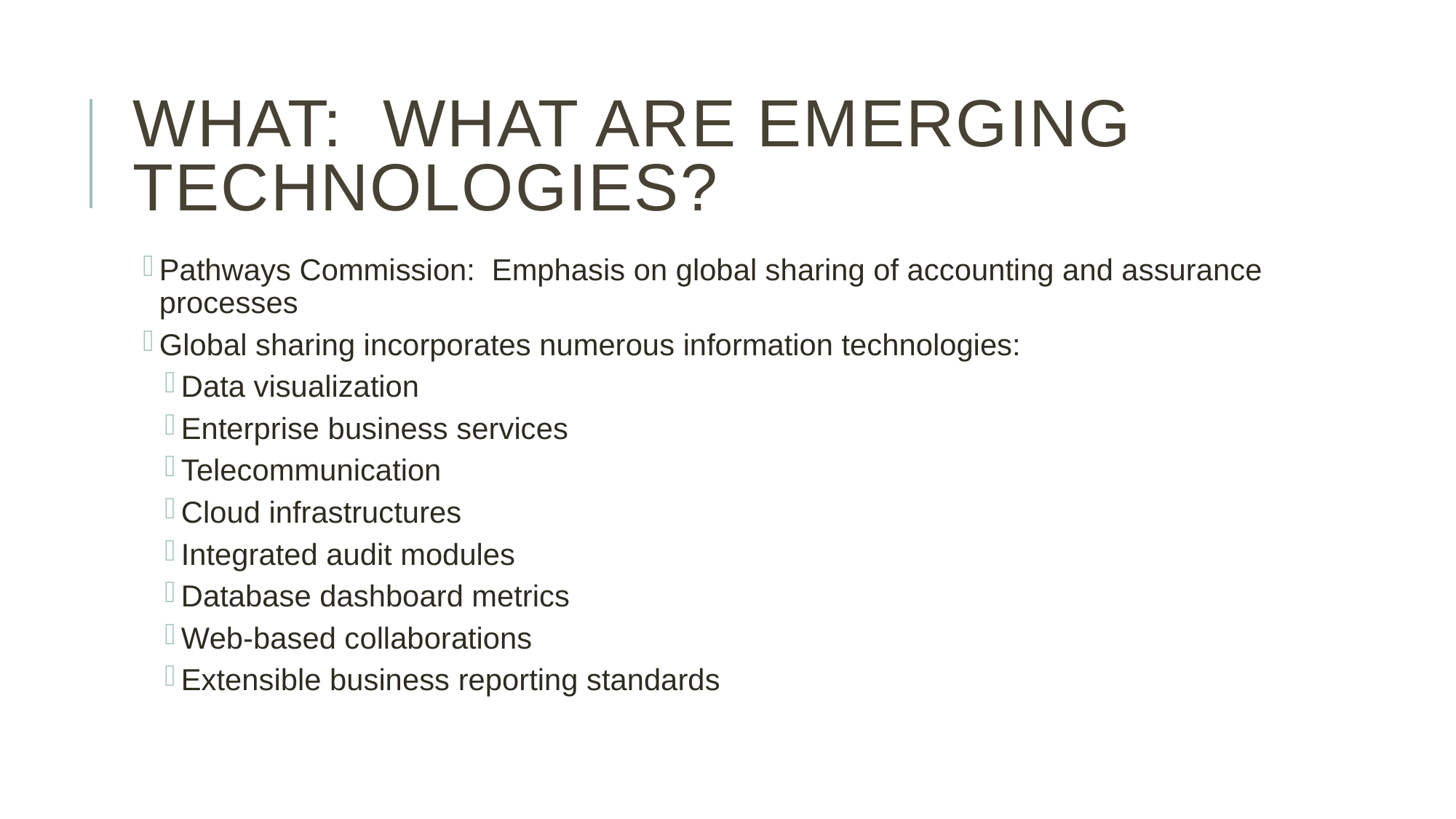

# What:  What are emerging technologies?
Pathways Commission:  Emphasis on global sharing of accounting and assurance processes
Global sharing incorporates numerous information technologies:
Data visualization
Enterprise business services
Telecommunication
Cloud infrastructures
Integrated audit modules
Database dashboard metrics
Web-based collaborations
Extensible business reporting standards